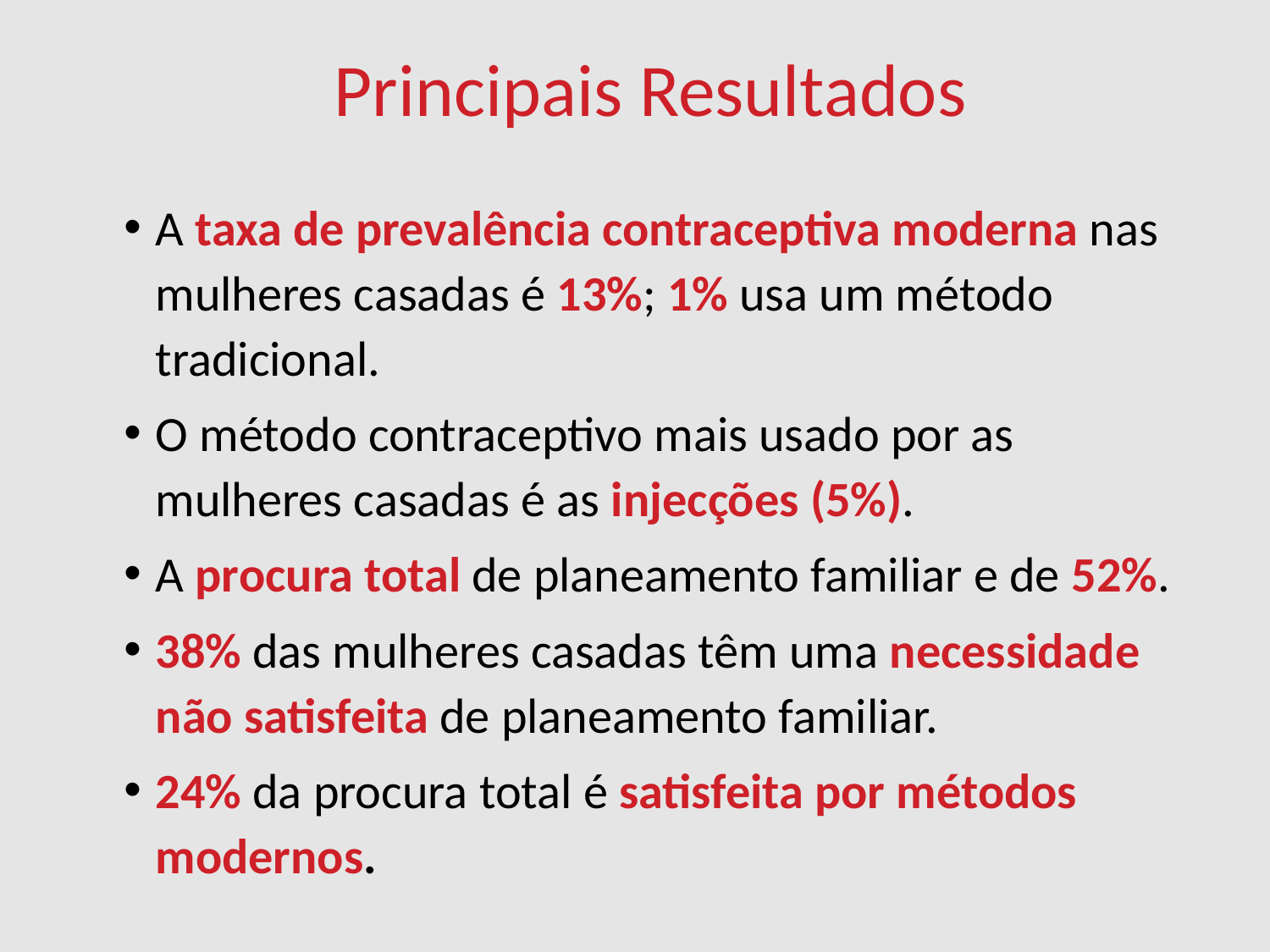

Principais Resultados
A taxa de prevalência contraceptiva moderna nas mulheres casadas é 13%; 1% usa um método tradicional.
O método contraceptivo mais usado por as mulheres casadas é as injecções (5%).
A procura total de planeamento familiar e de 52%.
38% das mulheres casadas têm uma necessidade não satisfeita de planeamento familiar.
24% da procura total é satisfeita por métodos modernos.